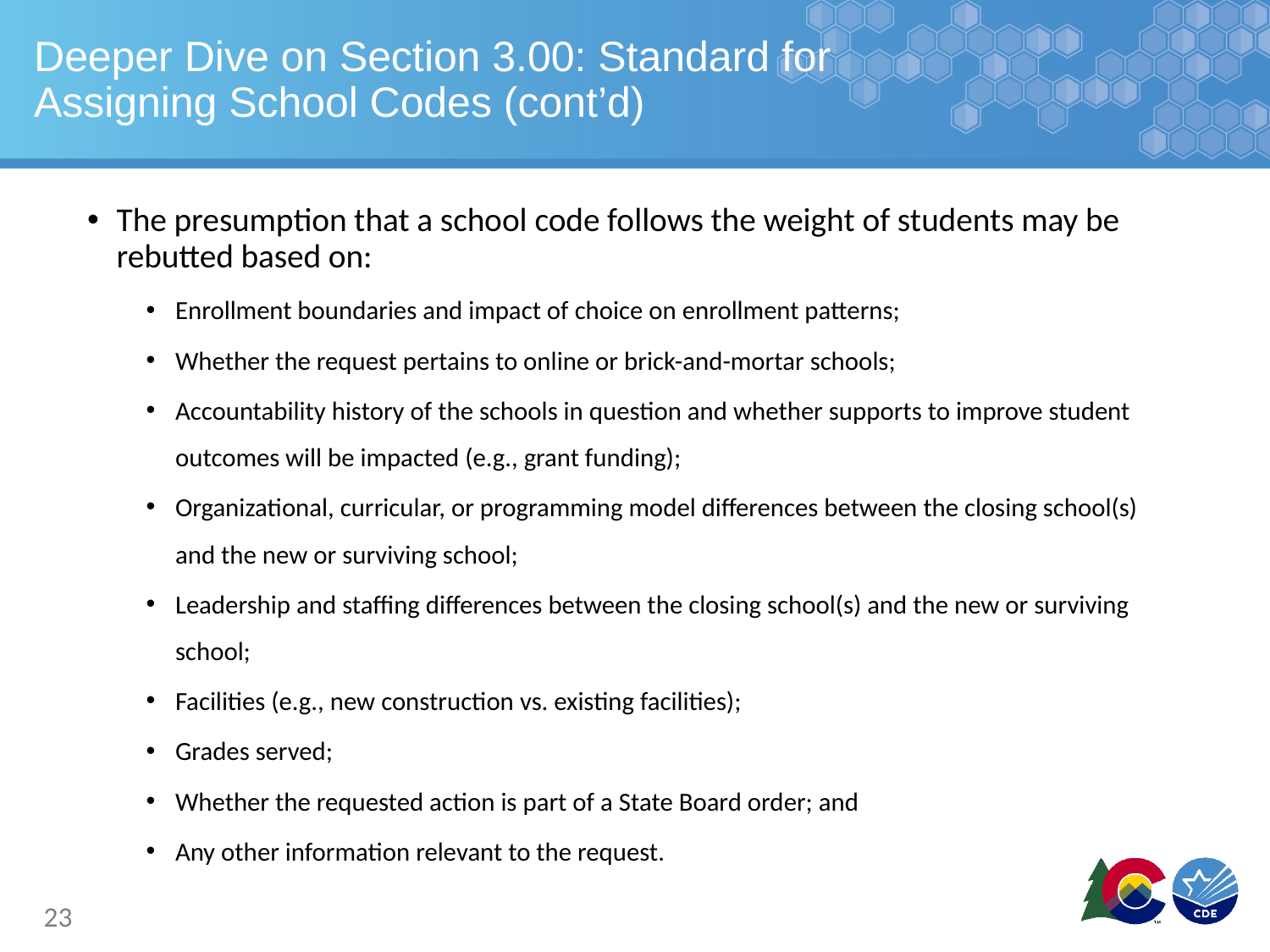

# Deeper Dive on Section 3.00: Standard for Assigning School Codes (cont’d)
The presumption that a school code follows the weight of students may be rebutted based on:
Enrollment boundaries and impact of choice on enrollment patterns;
Whether the request pertains to online or brick-and-mortar schools;
Accountability history of the schools in question and whether supports to improve student outcomes will be impacted (e.g., grant funding);
Organizational, curricular, or programming model differences between the closing school(s) and the new or surviving school;
Leadership and staffing differences between the closing school(s) and the new or surviving school;
Facilities (e.g., new construction vs. existing facilities);
Grades served;
Whether the requested action is part of a State Board order; and
Any other information relevant to the request.
23